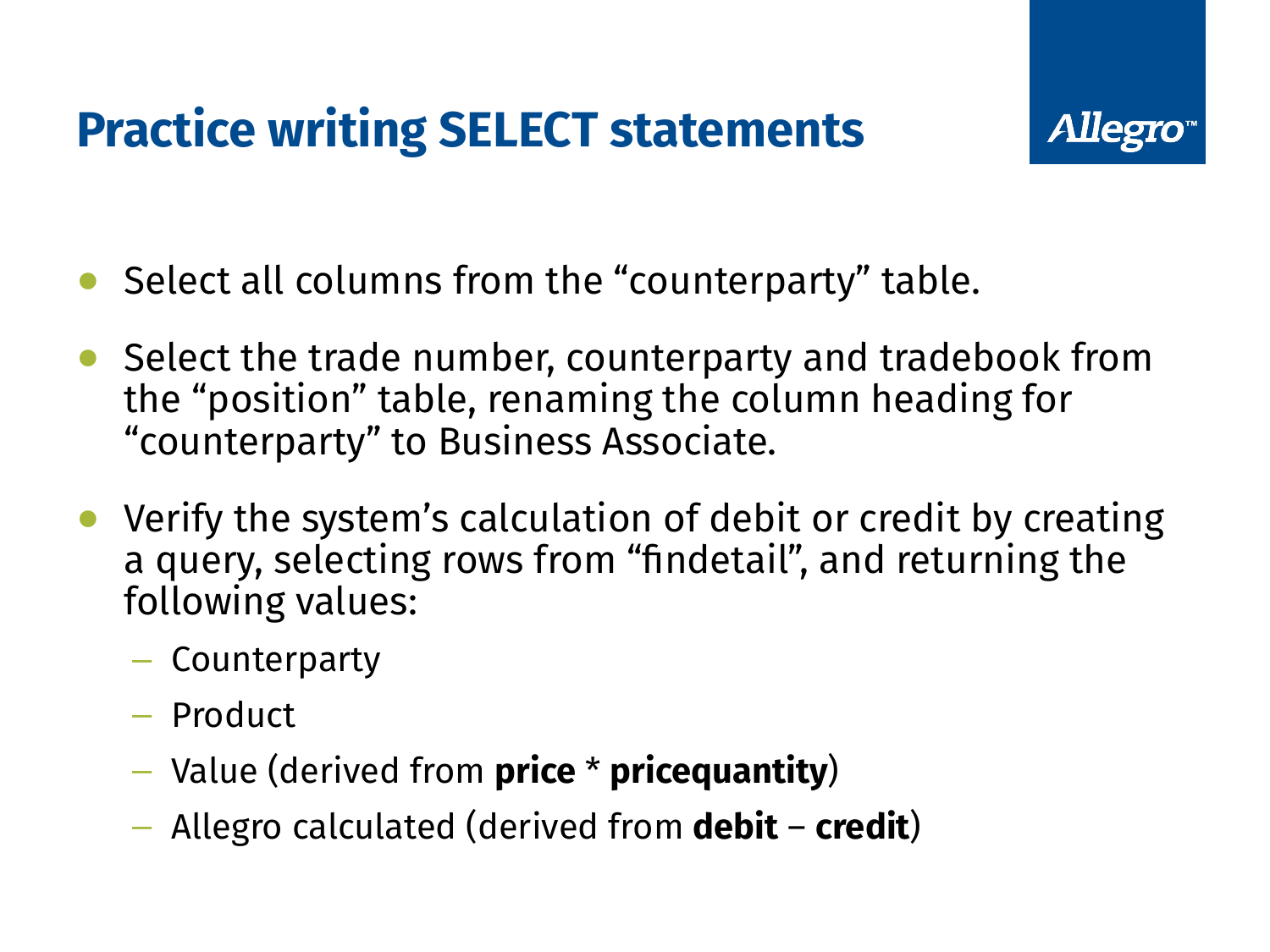

# Practice writing SELECT statements

Select all columns from the “counterparty” table.
Select the trade number, counterparty and tradebook from the “position” table, renaming the column heading for “counterparty” to Business Associate.
Verify the system’s calculation of debit or credit by creating a query, selecting rows from “findetail”, and returning the following values:
Counterparty
Product
Value (derived from price * pricequantity)
Allegro calculated (derived from debit – credit)